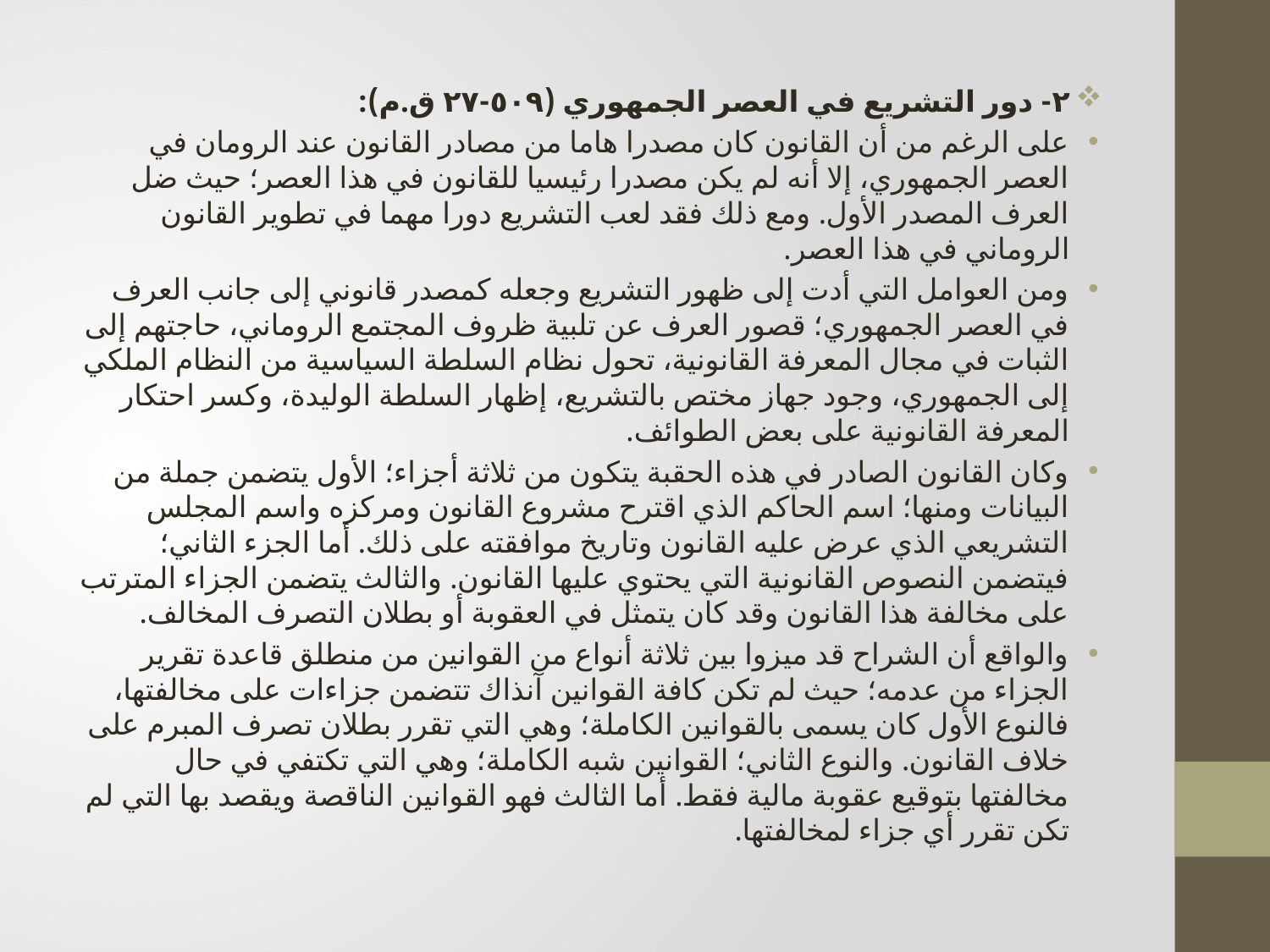

٢- دور التشريع في العصر الجمهوري (٥٠٩-٢٧ ق.م):
على الرغم من أن القانون كان مصدرا هاما من مصادر القانون عند الرومان في العصر الجمهوري، إلا أنه لم يكن مصدرا رئيسيا للقانون في هذا العصر؛ حيث ضل العرف المصدر الأول. ومع ذلك فقد لعب التشريع دورا مهما في تطوير القانون الروماني في هذا العصر.
ومن العوامل التي أدت إلى ظهور التشريع وجعله كمصدر قانوني إلى جانب العرف في العصر الجمهوري؛ قصور العرف عن تلبية ظروف المجتمع الروماني، حاجتهم إلى الثبات في مجال المعرفة القانونية، تحول نظام السلطة السياسية من النظام الملكي إلى الجمهوري، وجود جهاز مختص بالتشريع، إظهار السلطة الوليدة، وكسر احتكار المعرفة القانونية على بعض الطوائف.
وكان القانون الصادر في هذه الحقبة يتكون من ثلاثة أجزاء؛ الأول يتضمن جملة من البيانات ومنها؛ اسم الحاكم الذي اقترح مشروع القانون ومركزه واسم المجلس التشريعي الذي عرض عليه القانون وتاريخ موافقته على ذلك. أما الجزء الثاني؛ فيتضمن النصوص القانونية التي يحتوي عليها القانون. والثالث يتضمن الجزاء المترتب على مخالفة هذا القانون وقد كان يتمثل في العقوبة أو بطلان التصرف المخالف.
والواقع أن الشراح قد ميزوا بين ثلاثة أنواع من القوانين من منطلق قاعدة تقرير الجزاء من عدمه؛ حيث لم تكن كافة القوانين آنذاك تتضمن جزاءات على مخالفتها، فالنوع الأول كان يسمى بالقوانين الكاملة؛ وهي التي تقرر بطلان تصرف المبرم على خلاف القانون. والنوع الثاني؛ القوانين شبه الكاملة؛ وهي التي تكتفي في حال مخالفتها بتوقيع عقوبة مالية فقط. أما الثالث فهو القوانين الناقصة ويقصد بها التي لم تكن تقرر أي جزاء لمخالفتها.